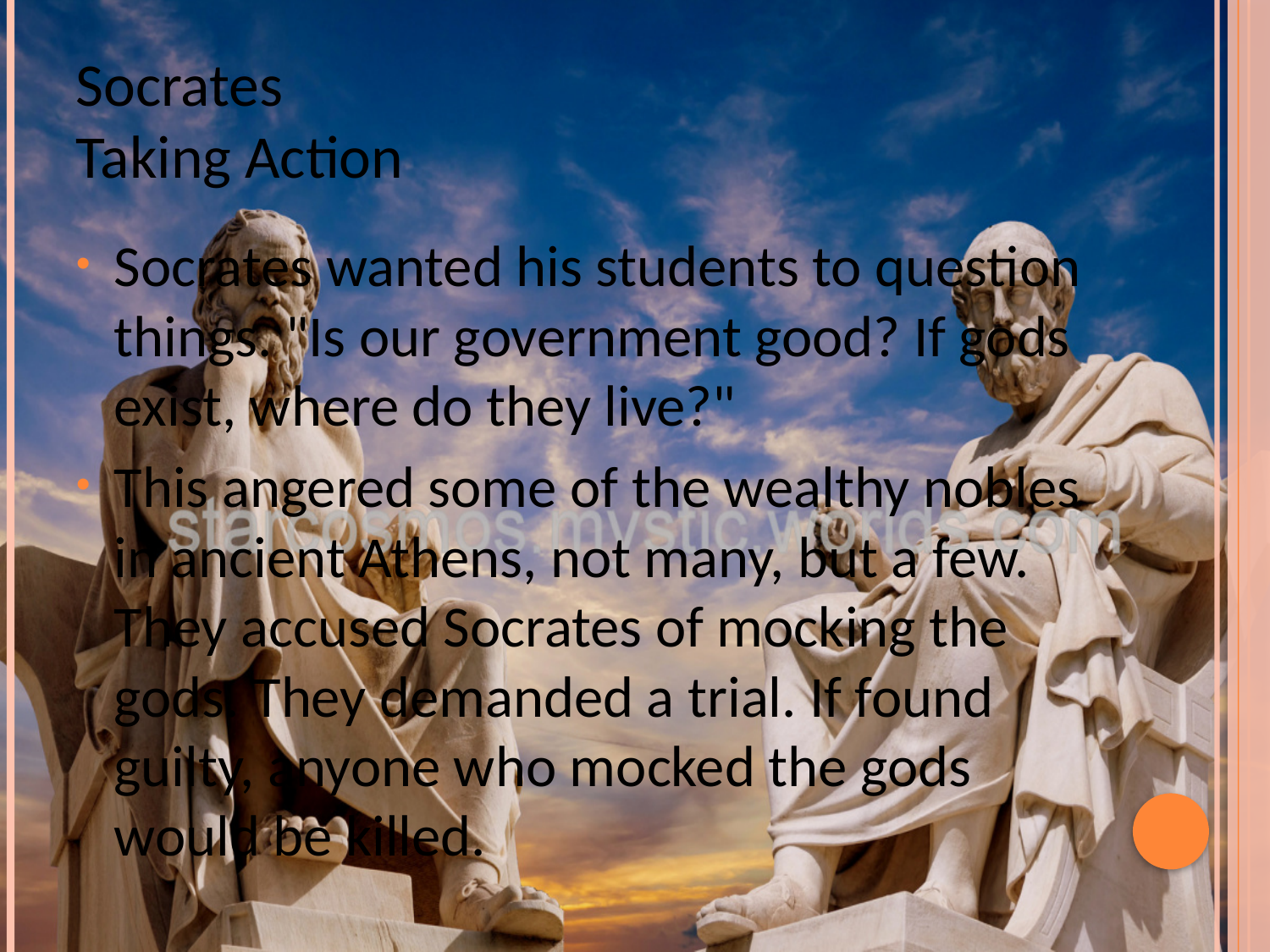

# Socrates Taking Action
Socrates wanted his students to question things. "Is our government good? If gods exist, where do they live?"
This angered some of the wealthy nobles in ancient Athens, not many, but a few. They accused Socrates of mocking the gods. They demanded a trial. If found guilty, anyone who mocked the gods would be killed.